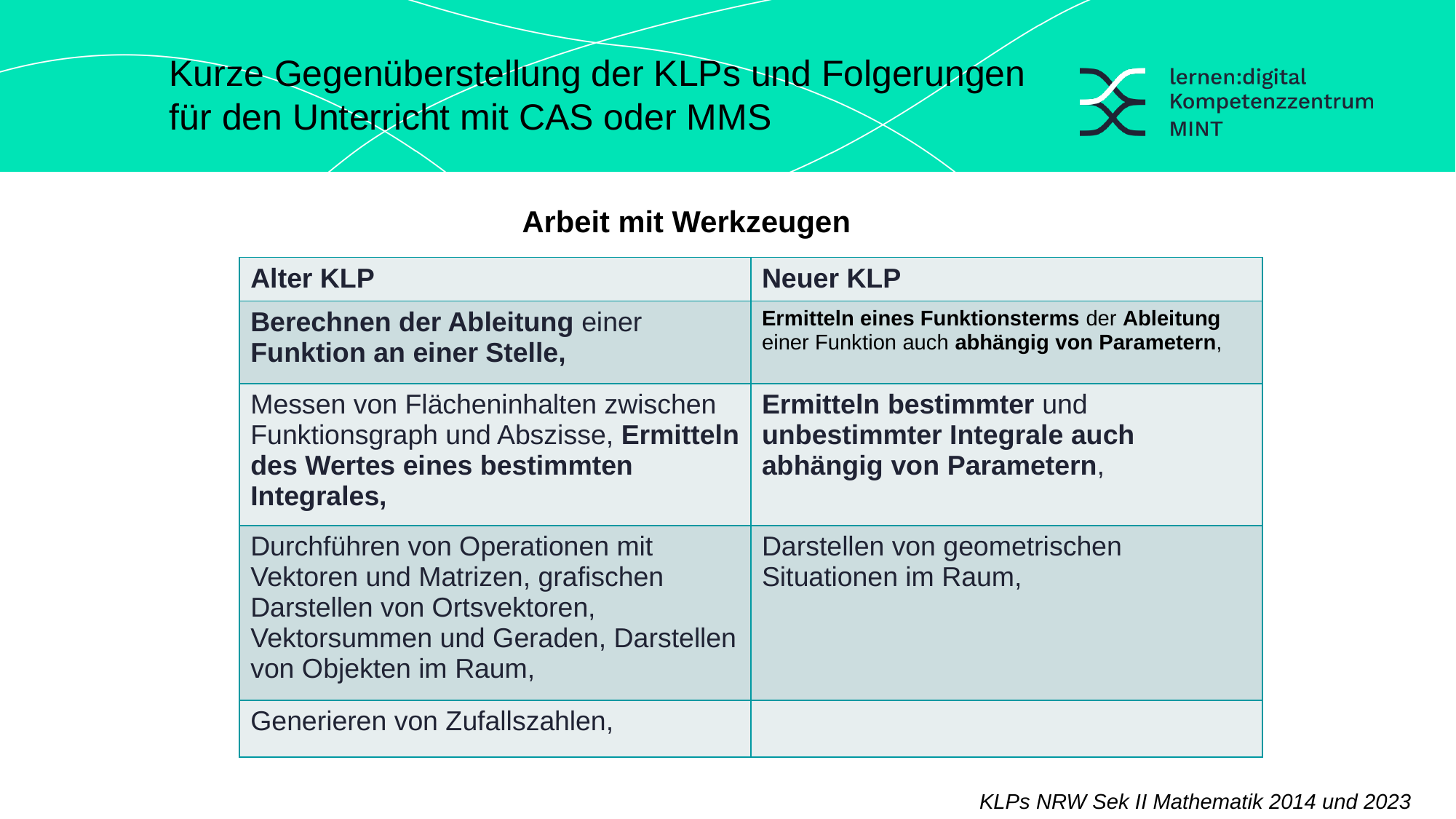

Kurze Gegenüberstellung der KLPs und Folgerungen für den Unterricht mit CAS oder MMS
Arbeit mit Werkzeugen

| Alter KLP | Neuer KLP |
| --- | --- |
| Berechnen der Ableitung einer Funktion an einer Stelle, | Ermitteln eines Funktionsterms der Ableitung einer Funktion auch abhängig von Parametern, |
| Messen von Flächeninhalten zwischen Funktionsgraph und Abszisse, Ermitteln des Wertes eines bestimmten Integrales, | Ermitteln bestimmter und unbestimmter Integrale auch abhängig von Parametern, |
| Durchführen von Operationen mit Vektoren und Matrizen, grafischen Darstellen von Ortsvektoren, Vektorsummen und Geraden, Darstellen von Objekten im Raum, | Darstellen von geometrischen Situationen im Raum, |
| Generieren von Zufallszahlen, |  |
KLPs NRW Sek II Mathematik 2014 und 2023